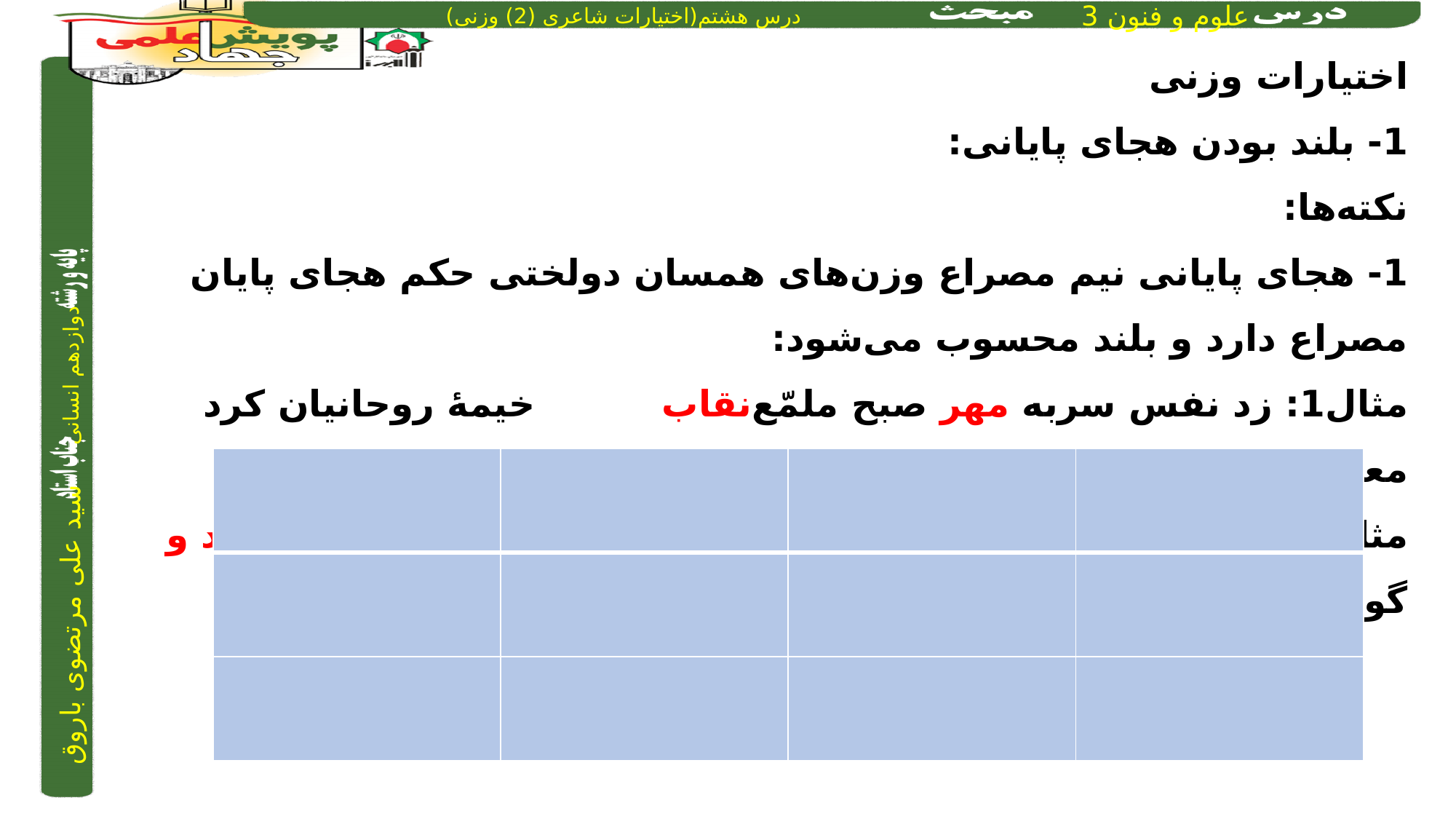

اختیارات وزنی
1- بلند بودن هجای پایانی:
نکته‌ها:
1- هجای پایانی نیم مصراع وزن‌های همسان دولختی حکم هجای پایان مصراع دارد و بلند محسوب می‌شود:
مثال1: زد نفس سربه مهر صبح ملمّع‌نقاب			خیمۀ روحانیان کرد معنبرطناب
مثال2: با لب او چه خوش بود گفت و شنید و ماجرا	خاصه که درگشاید و گوید خواجه اندرآ
|  |  |  |  |
| --- | --- | --- | --- |
|  |  |  |  |
|  |  |  |  |